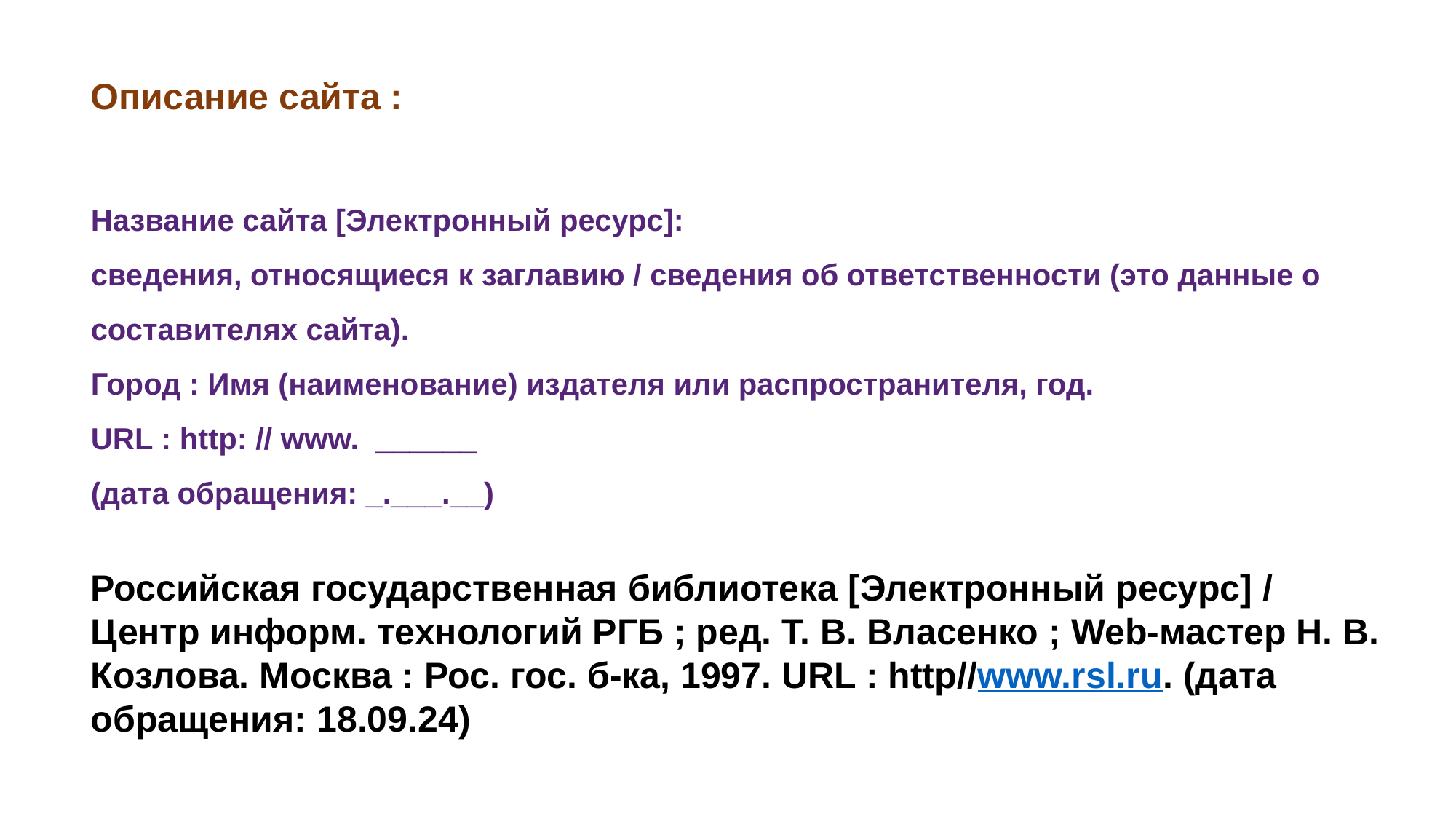

Описание сайта :
Название сайта [Электронный ресурс]:
сведения, относящиеся к заглавию / сведения об ответственности (это данные о составителях сайта).
Город : Имя (наименование) издателя или распространителя, год.
URL : http: // www.  ______
(дата обращения: _.___.__)
Российская государственная библиотека [Электронный ресурс] / Центр информ. технологий РГБ ; ред. Т. В. Власенко ; Web-мастер Н. В. Козлова. Москва : Рос. гос. б-ка, 1997. URL : http//www.rsl.ru. (дата обращения: 18.09.24)